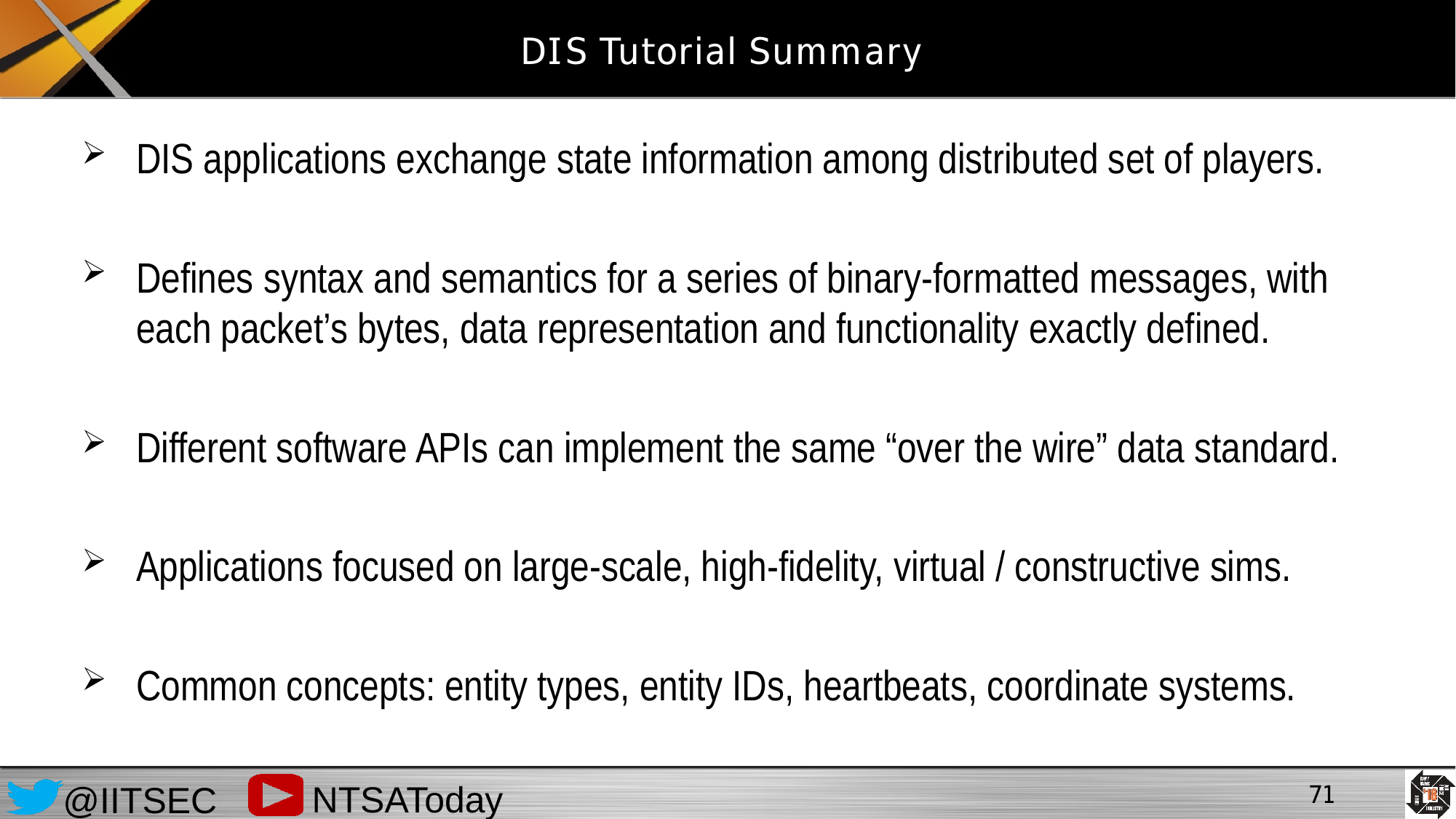

# DIS Tutorial Summary
DIS applications exchange state information among distributed set of players.

Defines syntax and semantics for a series of binary-formatted messages, with each packet’s bytes, data representation and functionality exactly defined.

Different software APIs can implement the same “over the wire” data standard.

Applications focused on large-scale, high-fidelity, virtual / constructive sims.

Common concepts: entity types, entity IDs, heartbeats, coordinate systems.
71